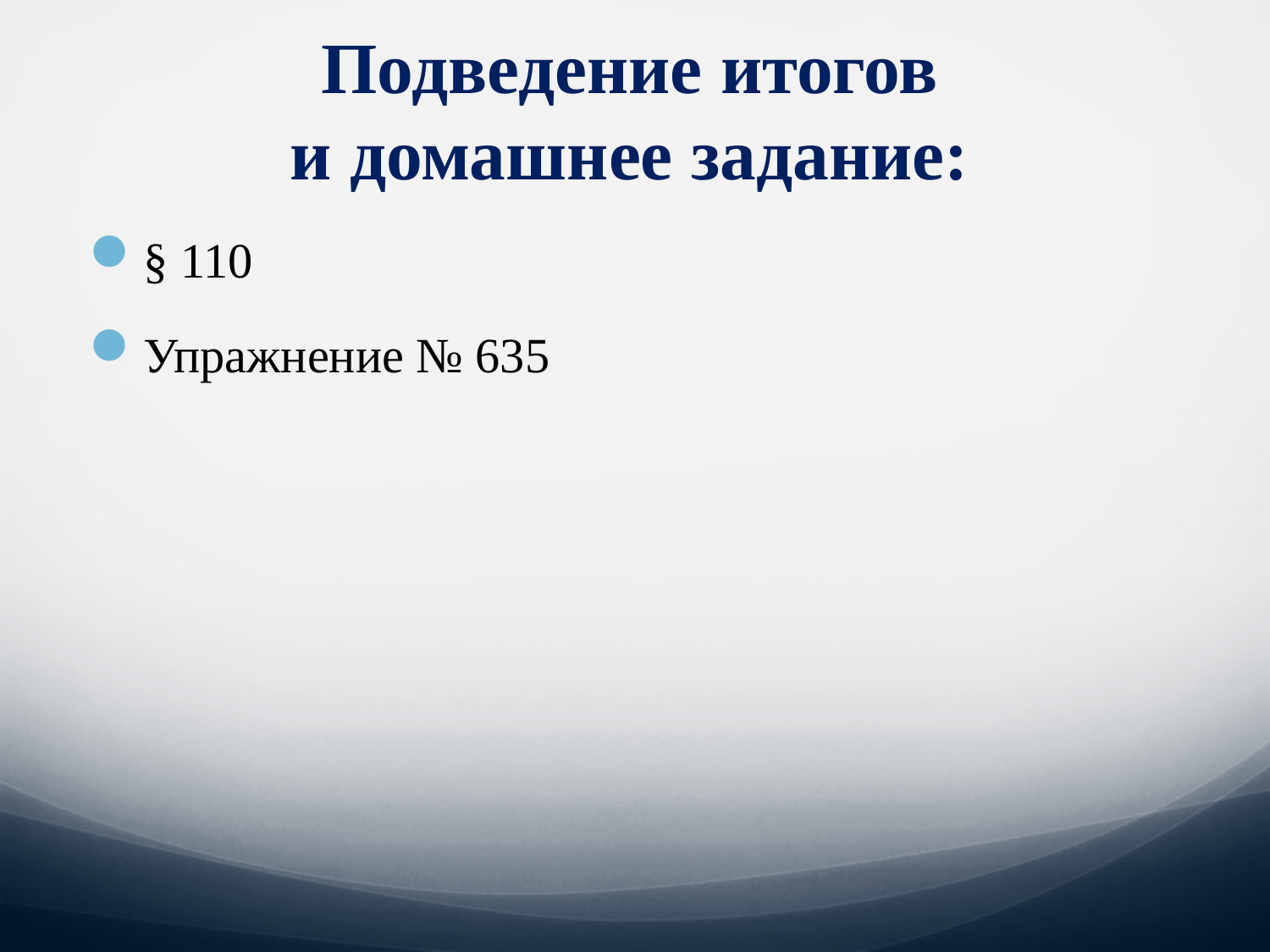

# Подведение итогов и домашнее задание:
§ 110
Упражнение № 635